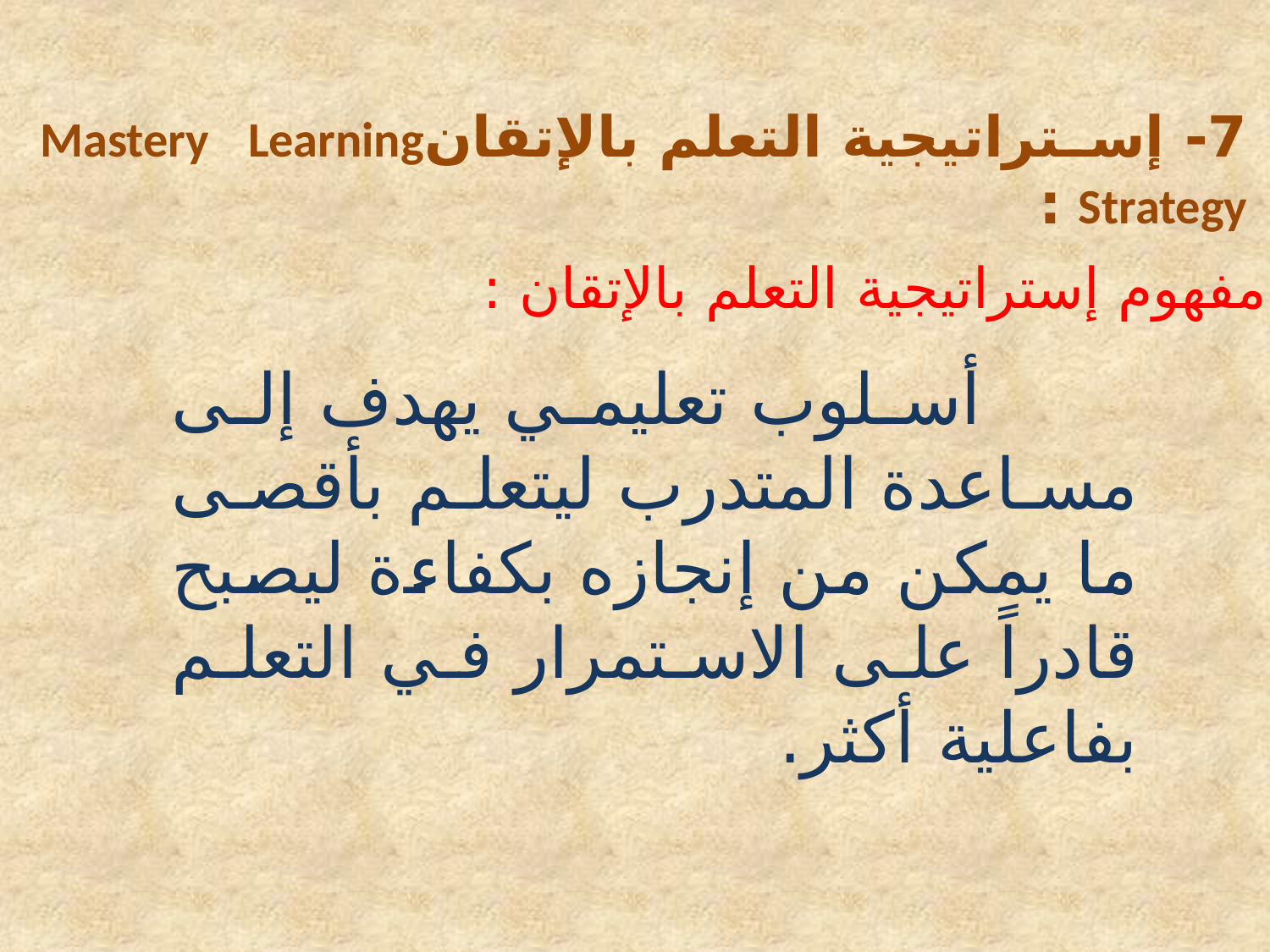

7- إستراتيجية التعلم بالإتقانMastery Learning Strategy :
مفهوم إستراتيجية التعلم بالإتقان :
       أسلوب تعليمي يهدف إلى مساعدة المتدرب ليتعلم بأقصى ما يمكن من إنجازه بكفاءة ليصبح قادراً على الاستمرار في التعلم بفاعلية أكثر.